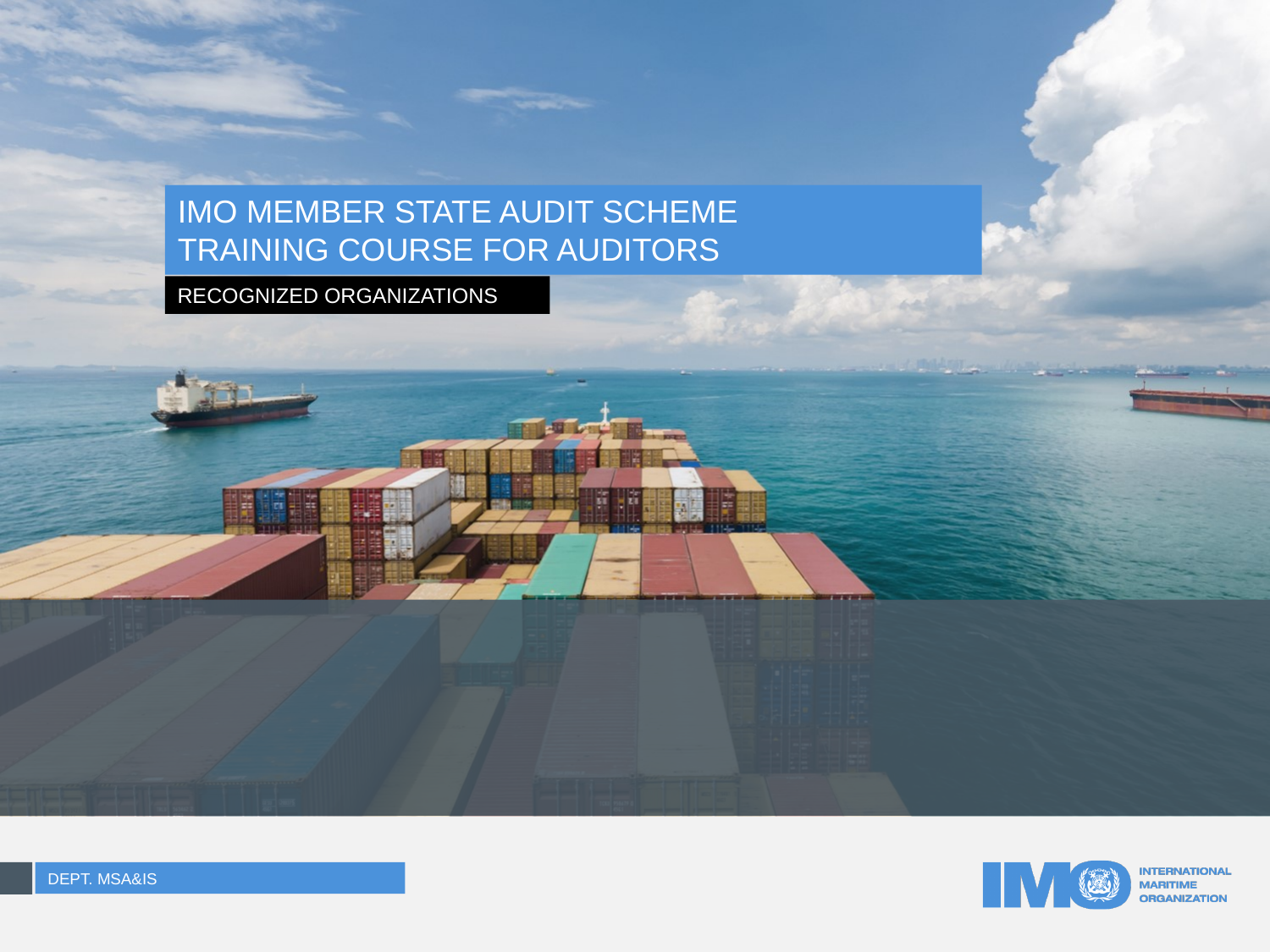

# IMO MEMBER STATE AUDIT SCHEME TRAINING COURSE FOR AUDITORS
RECOGNIZED ORGANIZATIONS